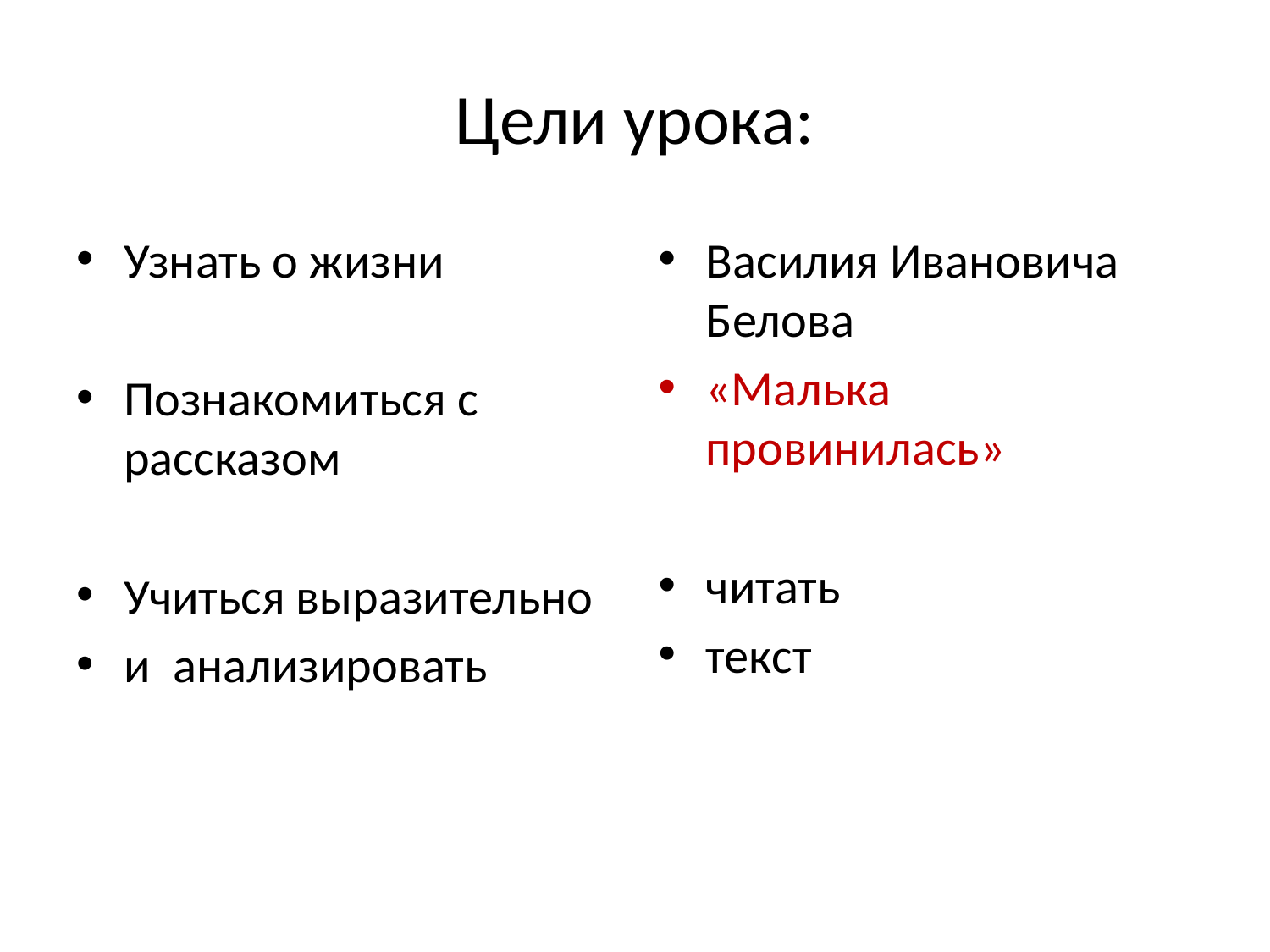

# Цели урока:
Узнать о жизни

Познакомиться с рассказом

Учиться выразительно
и  анализировать

Василия Ивановича Белова
«Малька провинилась»

читать
текст